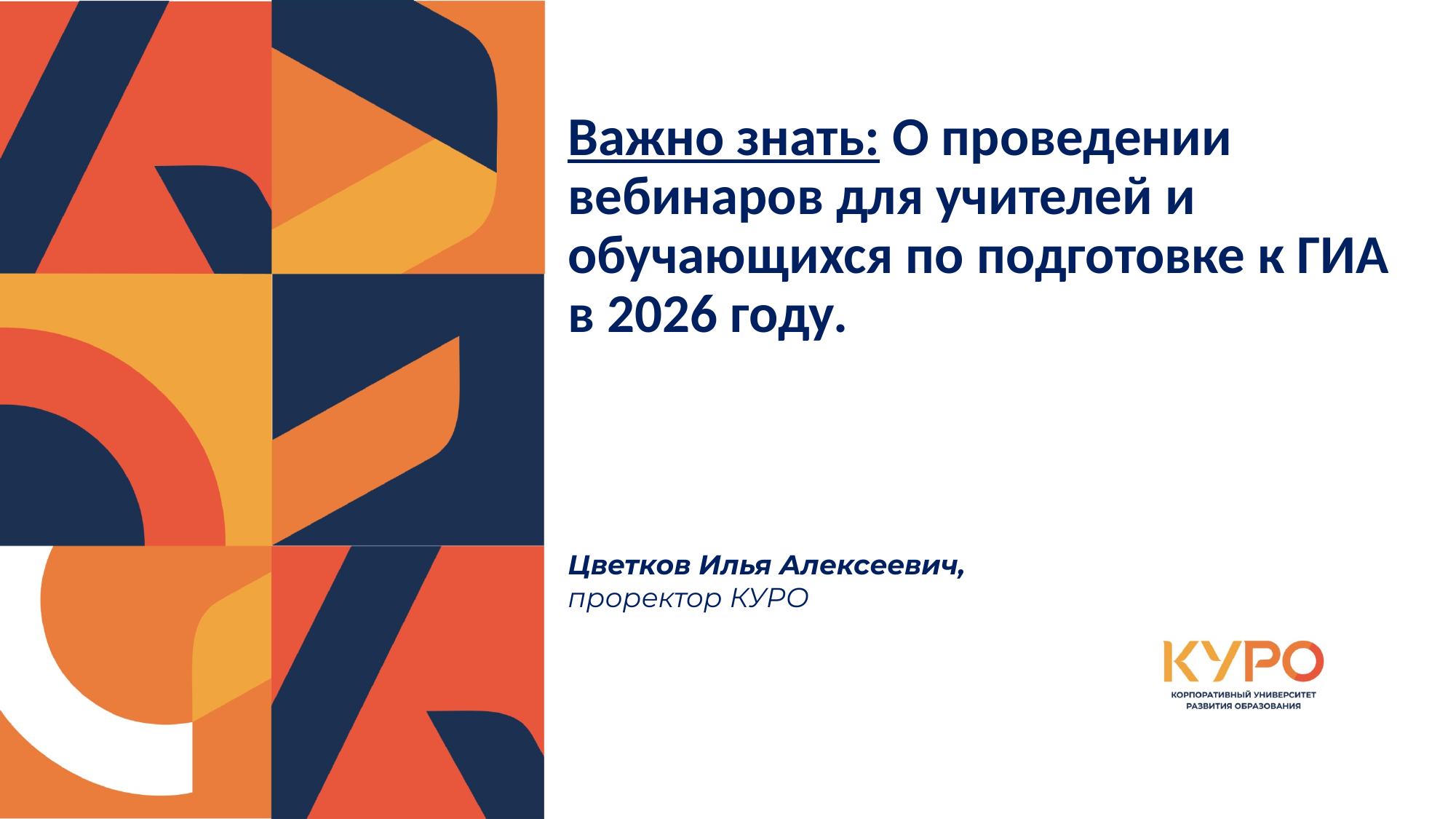

Важно знать: О проведении вебинаров для учителей и обучающихся по подготовке к ГИА в 2026 году.

Цветков Илья Алексеевич,
проректор КУРО